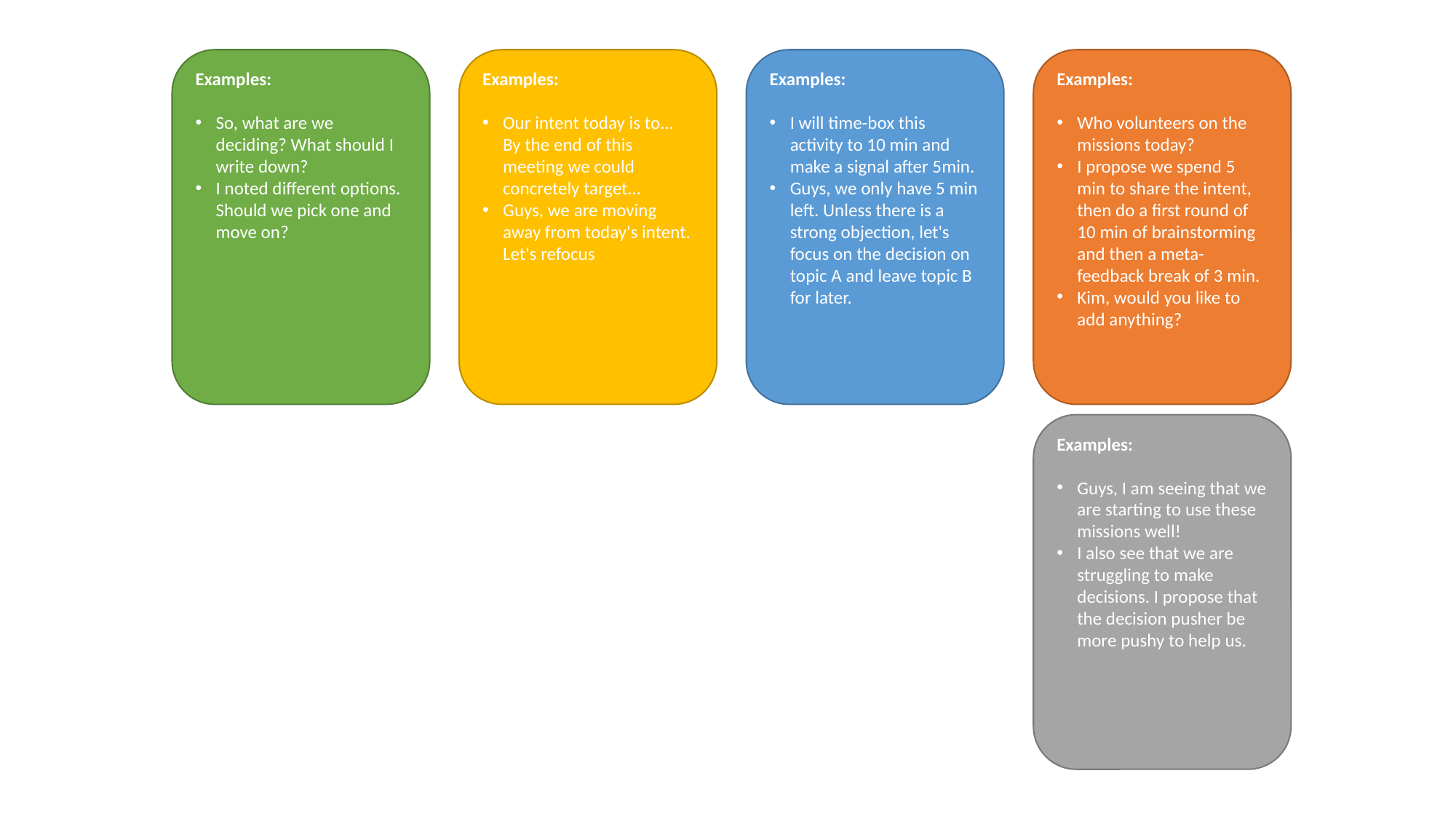

Examples:

So, what are we deciding? What should I write down?
I noted different options. Should we pick one and move on?
Examples:

Our intent today is to... By the end of this meeting we could concretely target...
Guys, we are moving away from today's intent. Let's refocus
Examples:

I will time-box this activity to 10 min and make a signal after 5min.
Guys, we only have 5 min left. Unless there is a strong objection, let's focus on the decision on topic A and leave topic B for later.
Examples:

Who volunteers on the missions today?
I propose we spend 5 min to share the intent, then do a first round of 10 min of brainstorming and then a meta-feedback break of 3 min.
Kim, would you like to add anything?
Examples:

Guys, I am seeing that we are starting to use these missions well!
I also see that we are struggling to make decisions. I propose that the decision pusher be more pushy to help us.